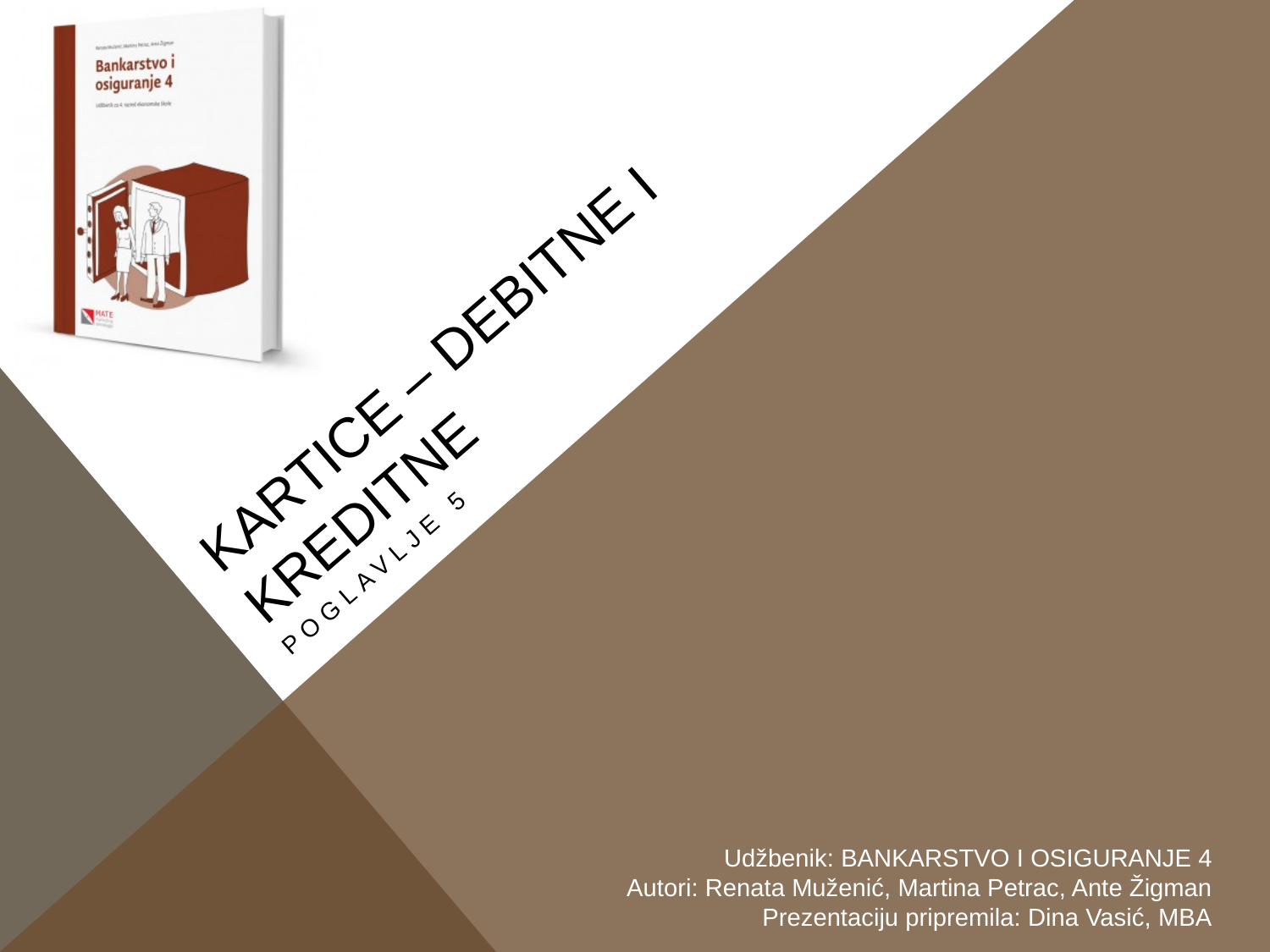

# Kartice – debitne i kreditne
POGLAVLJE 5
Udžbenik: BANKARSTVO I OSIGURANJE 4
Autori: Renata Muženić, Martina Petrac, Ante Žigman
Prezentaciju pripremila: Dina Vasić, MBA